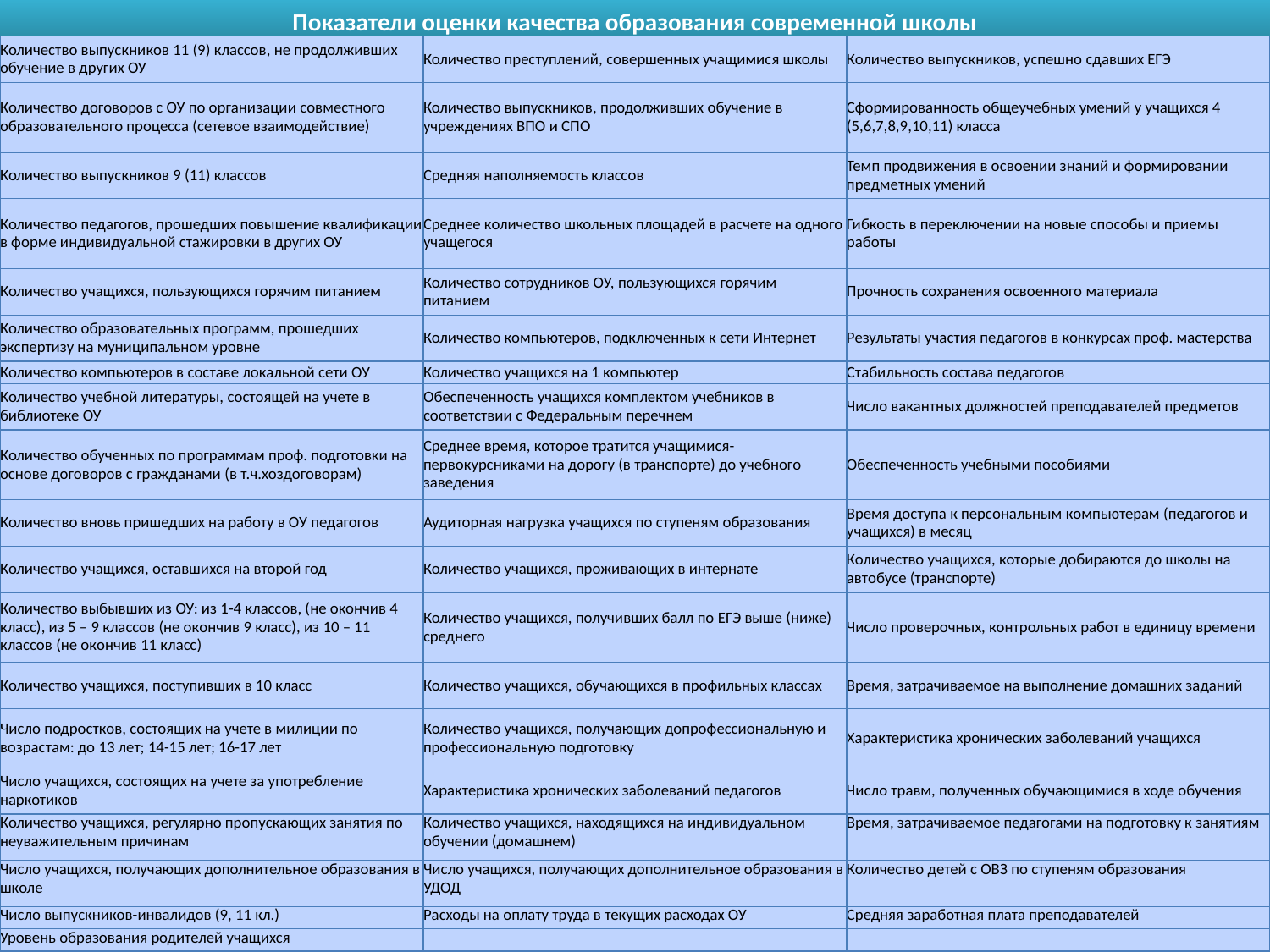

Показатели оценки качества образования современной школы
| Количество выпускников 11 (9) классов, не продолживших обучение в других ОУ | Количество преступлений, совершенных учащимися школы | Количество выпускников, успешно сдавших ЕГЭ |
| --- | --- | --- |
| Количество договоров с ОУ по организации совместного образовательного процесса (сетевое взаимодействие) | Количество выпускников, продолживших обучение в учреждениях ВПО и СПО | Сформированность общеучебных умений у учащихся 4 (5,6,7,8,9,10,11) класса |
| Количество выпускников 9 (11) классов | Средняя наполняемость классов | Темп продвижения в освоении знаний и формировании предметных умений |
| Количество педагогов, прошедших повышение квалификации в форме индивидуальной стажировки в других ОУ | Среднее количество школьных площадей в расчете на одного учащегося | Гибкость в переключении на новые способы и приемы работы |
| Количество учащихся, пользующихся горячим питанием | Количество сотрудников ОУ, пользующихся горячим питанием | Прочность сохранения освоенного материала |
| Количество образовательных программ, прошедших экспертизу на муниципальном уровне | Количество компьютеров, подключенных к сети Интернет | Результаты участия педагогов в конкурсах проф. мастерства |
| Количество компьютеров в составе локальной сети ОУ | Количество учащихся на 1 компьютер | Стабильность состава педагогов |
| Количество учебной литературы, состоящей на учете в библиотеке ОУ | Обеспеченность учащихся комплектом учебников в соответствии с Федеральным перечнем | Число вакантных должностей преподавателей предметов |
| Количество обученных по программам проф. подготовки на основе договоров с гражданами (в т.ч.хоздоговорам) | Среднее время, которое тратится учащимися-первокурсниками на дорогу (в транспорте) до учебного заведения | Обеспеченность учебными пособиями |
| Количество вновь пришедших на работу в ОУ педагогов | Аудиторная нагрузка учащихся по ступеням образования | Время доступа к персональным компьютерам (педагогов и учащихся) в месяц |
| Количество учащихся, оставшихся на второй год | Количество учащихся, проживающих в интернате | Количество учащихся, которые добираются до школы на автобусе (транспорте) |
| Количество выбывших из ОУ: из 1-4 классов, (не окончив 4 класс), из 5 – 9 классов (не окончив 9 класс), из 10 – 11 классов (не окончив 11 класс) | Количество учащихся, получивших балл по ЕГЭ выше (ниже) среднего | Число проверочных, контрольных работ в единицу времени |
| Количество учащихся, поступивших в 10 класс | Количество учащихся, обучающихся в профильных классах | Время, затрачиваемое на выполнение домашних заданий |
| Число подростков, состоящих на учете в милиции по возрастам: до 13 лет; 14-15 лет; 16-17 лет | Количество учащихся, получающих допрофессиональную и профессиональную подготовку | Характеристика хронических заболеваний учащихся |
| Число учащихся, состоящих на учете за употребление наркотиков | Характеристика хронических заболеваний педагогов | Число травм, полученных обучающимися в ходе обучения |
| Количество учащихся, регулярно пропускающих занятия по неуважительным причинам | Количество учащихся, находящихся на индивидуальном обучении (домашнем) | Время, затрачиваемое педагогами на подготовку к занятиям |
| Число учащихся, получающих дополнительное образования в школе | Число учащихся, получающих дополнительное образования в УДОД | Количество детей с ОВЗ по ступеням образования |
| Число выпускников-инвалидов (9, 11 кл.) | Расходы на оплату труда в текущих расходах ОУ | Средняя заработная плата преподавателей |
| Уровень образования родителей учащихся |  |  |